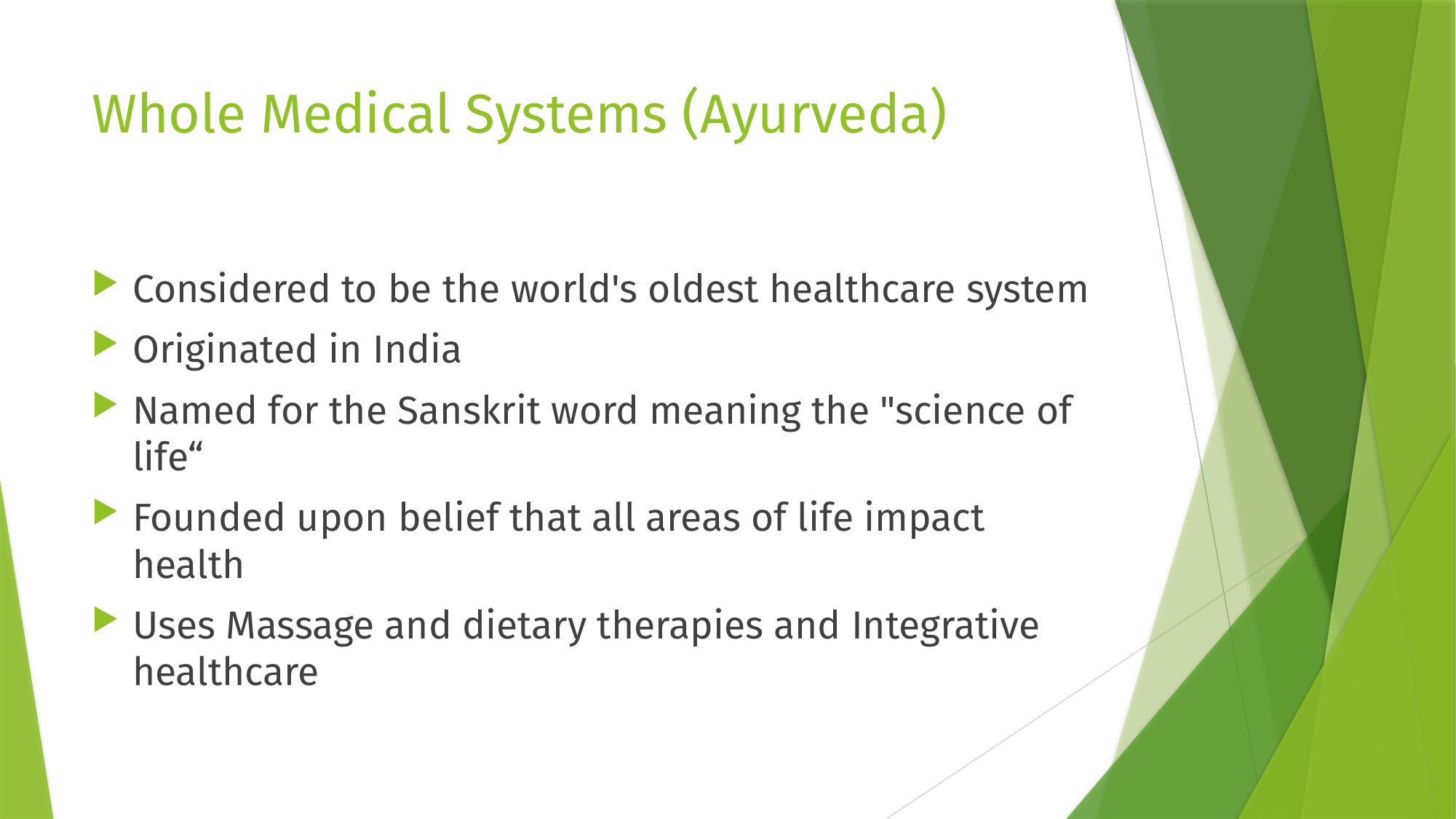

# Whole Medical Systems (Ayurveda)
Considered to be the world's oldest healthcare system
Originated in India
Named for the Sanskrit word meaning the "science of life“
Founded upon belief that all areas of life impact health
Uses Massage and dietary therapies and Integrative healthcare